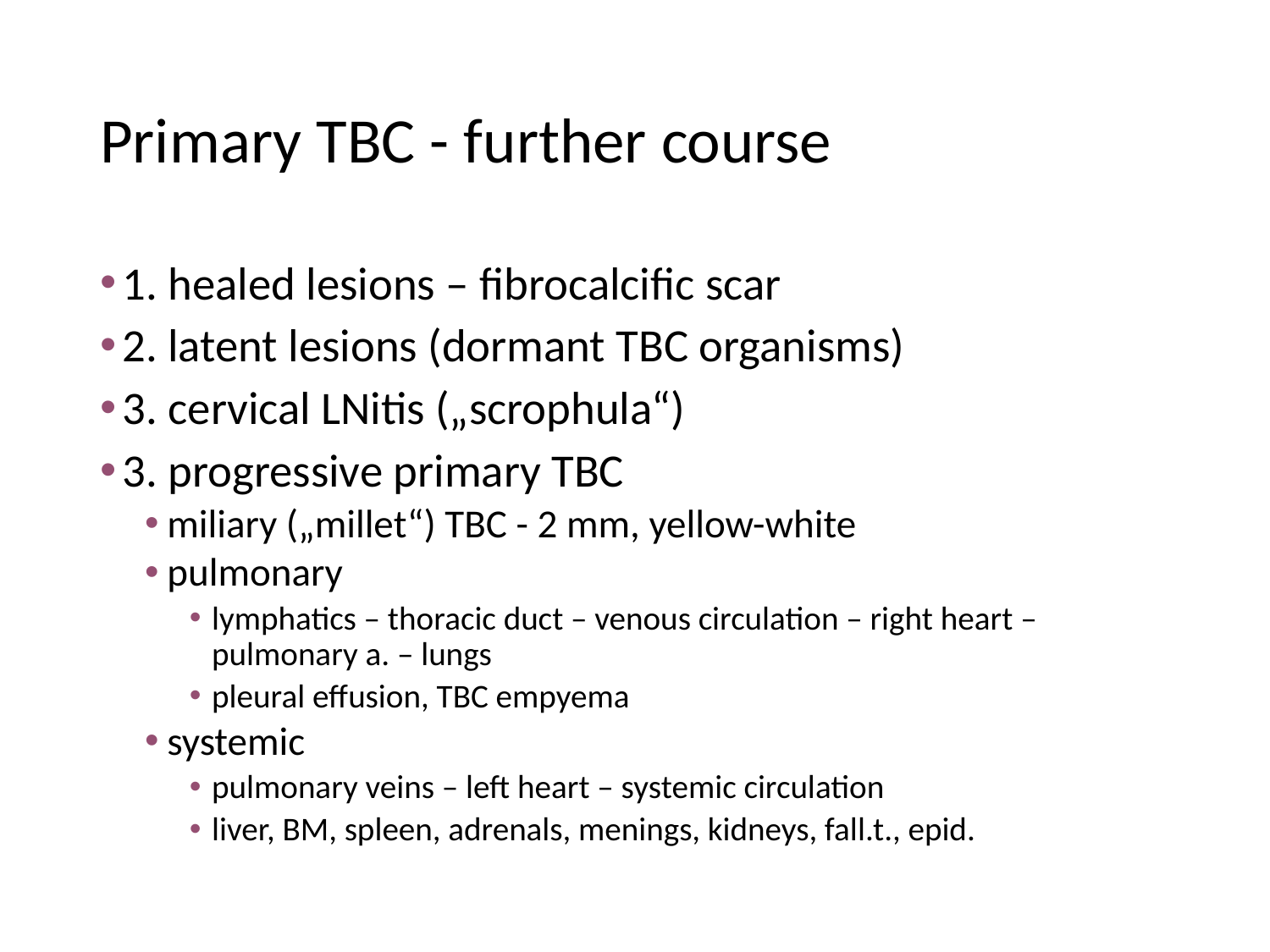

# Primary TBC - further course
1. healed lesions – fibrocalcific scar
2. latent lesions (dormant TBC organisms)
3. cervical LNitis („scrophula“)
3. progressive primary TBC
miliary („millet“) TBC - 2 mm, yellow-white
pulmonary
lymphatics – thoracic duct – venous circulation – right heart – pulmonary a. – lungs
pleural effusion, TBC empyema
systemic
pulmonary veins – left heart – systemic circulation
liver, BM, spleen, adrenals, menings, kidneys, fall.t., epid.